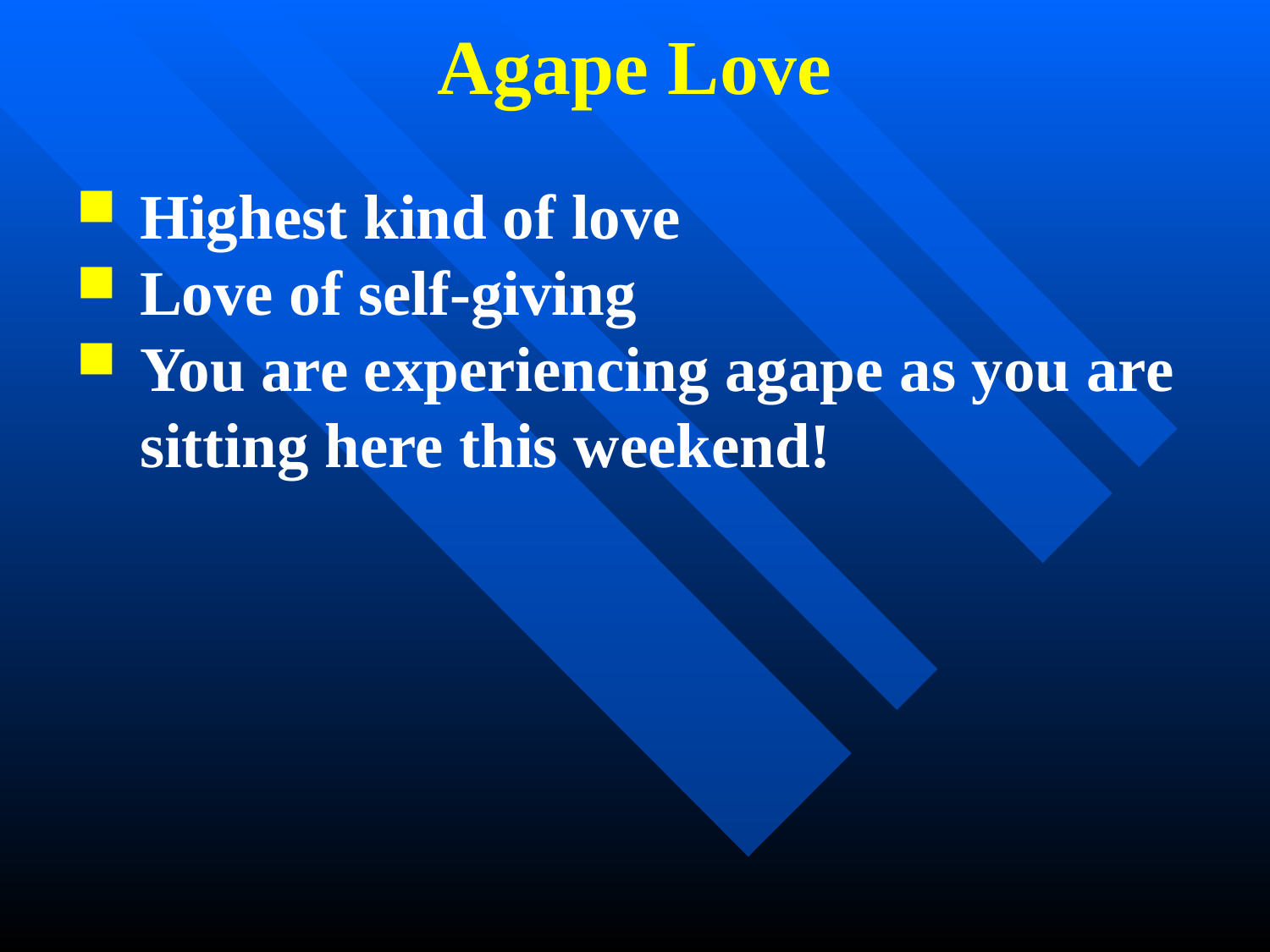

Agape Love
Highest kind of love
Love of self-giving
You are experiencing agape as you are sitting here this weekend!